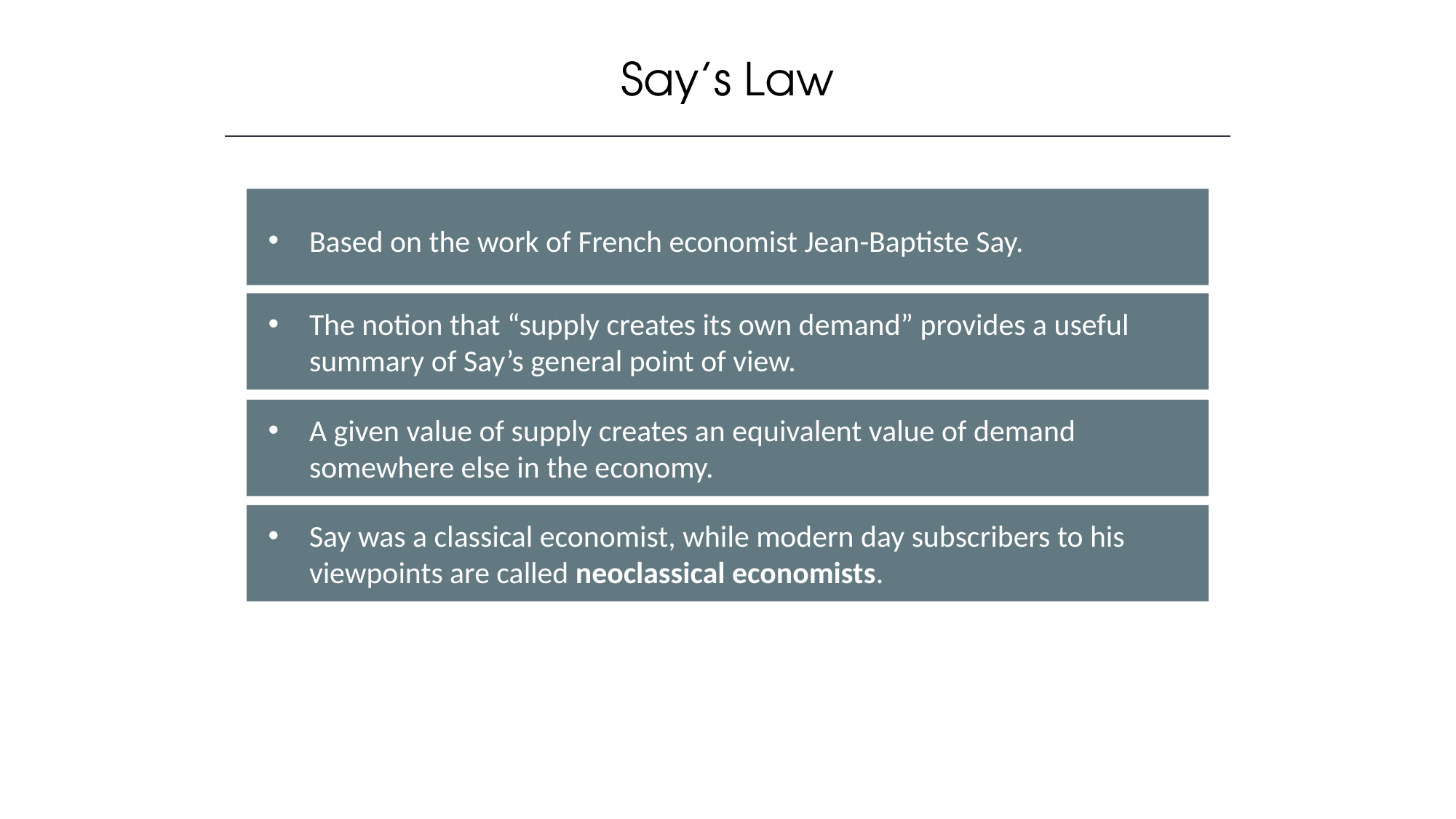

Say’s Law
HAWKES LEARNING

Based on the work of French economist Jean-Baptiste Say.

The notion that “supply creates its own demand” provides a useful summary of Say’s general point of view.

A given value of supply creates an equivalent value of demand somewhere else in the economy.

Say was a classical economist, while modern day subscribers to his viewpoints are called neoclassical economists.